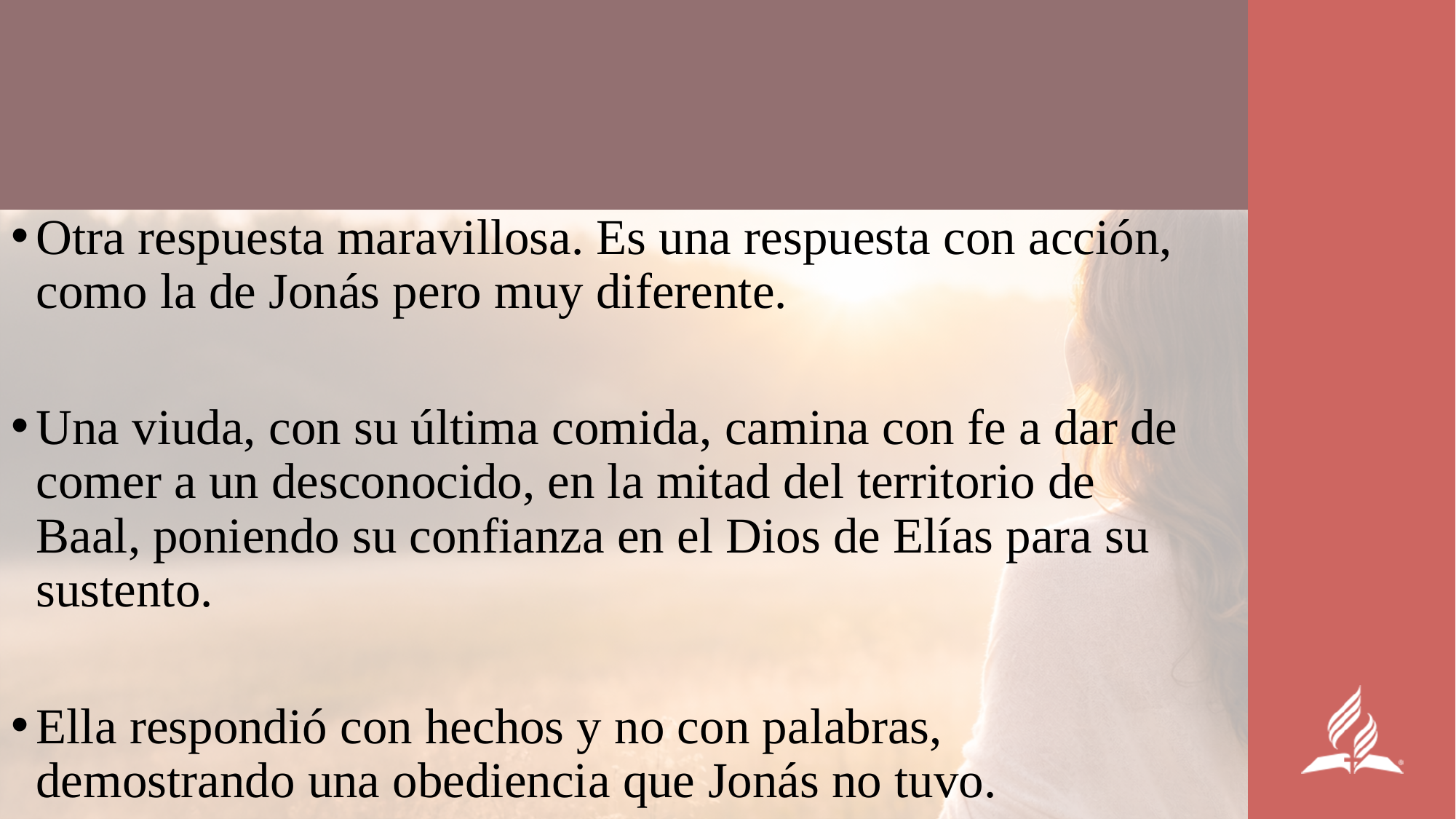

Otra respuesta maravillosa. Es una respuesta con acción, como la de Jonás pero muy diferente.

Una viuda, con su última comida, camina con fe a dar de comer a un desconocido, en la mitad del territorio de Baal, poniendo su confianza en el Dios de Elías para su sustento.

Ella respondió con hechos y no con palabras, demostrando una obediencia que Jonás no tuvo.